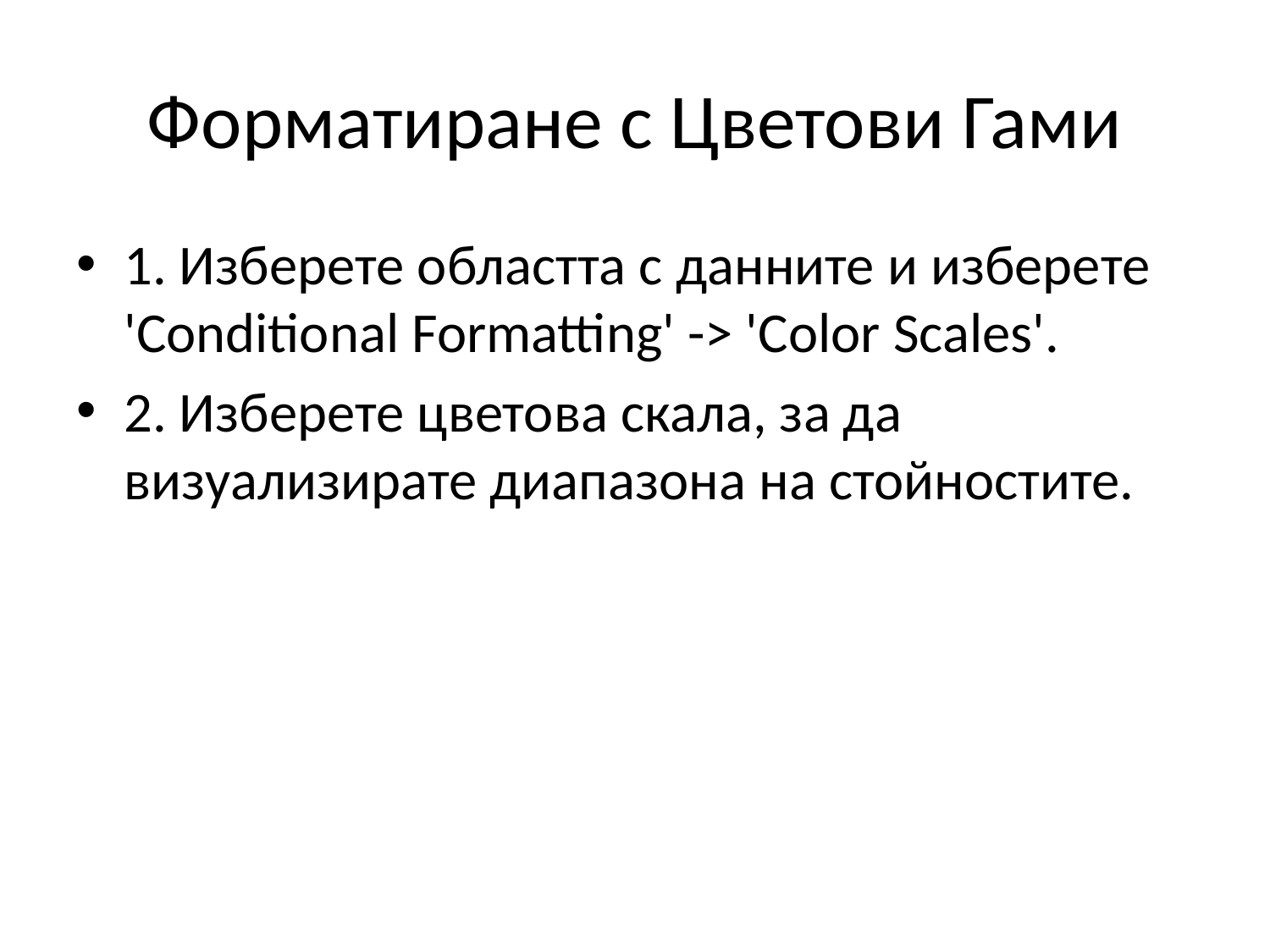

# Форматиране с Цветови Гами
1. Изберете областта с данните и изберете 'Conditional Formatting' -> 'Color Scales'.
2. Изберете цветова скала, за да визуализирате диапазона на стойностите.